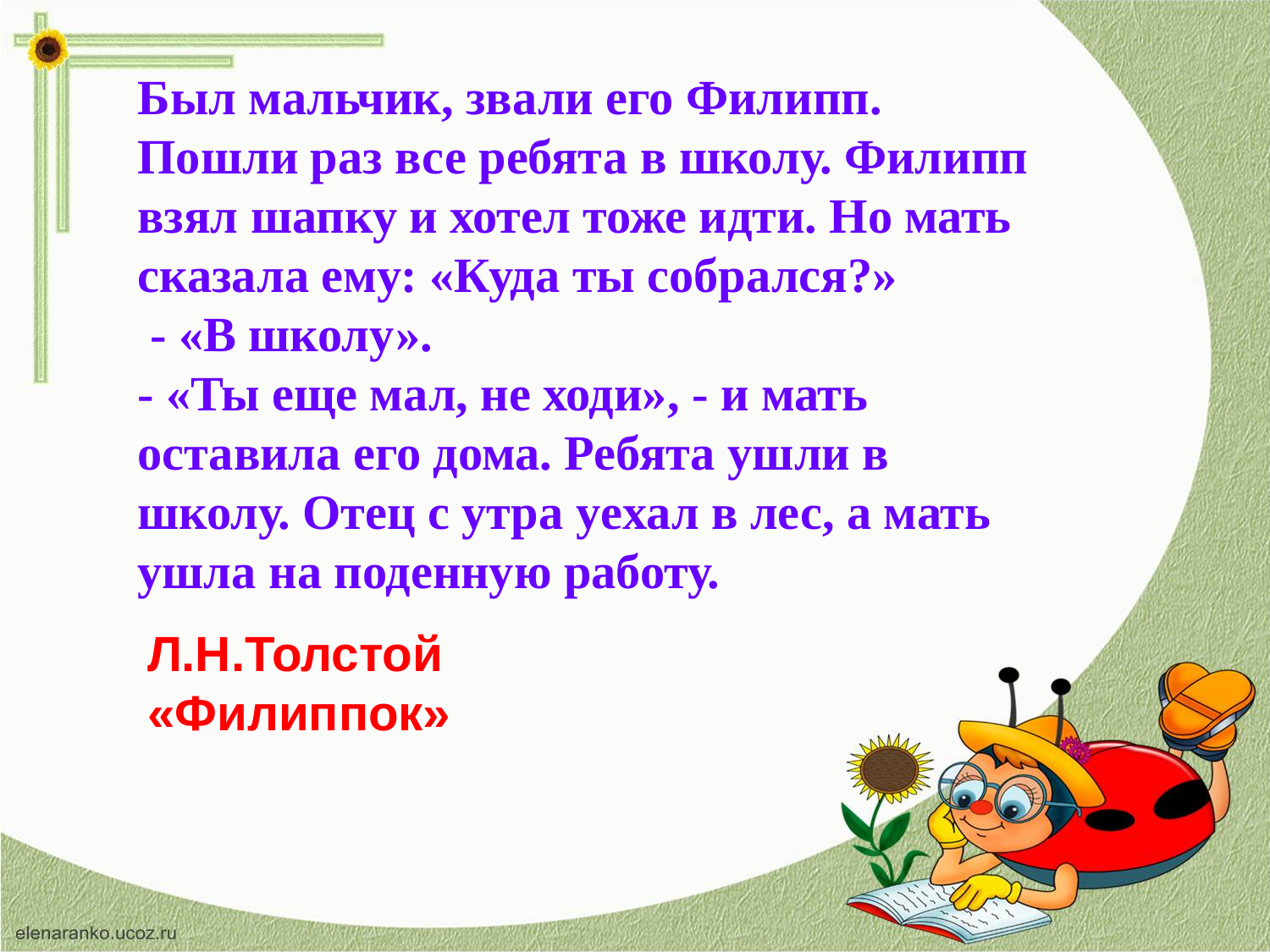

Был мальчик, звали его Филипп. Пошли раз все ребята в школу. Филипп взял шапку и хотел тоже идти. Но мать сказала ему: «Куда ты собрался?»
 - «В школу».
- «Ты еще мал, не ходи», - и мать оставила его дома. Ребята ушли в школу. Отец с утра yeхал в лес, а мать ушла на поденную работу.
Л.Н.Толстой
«Филиппок»